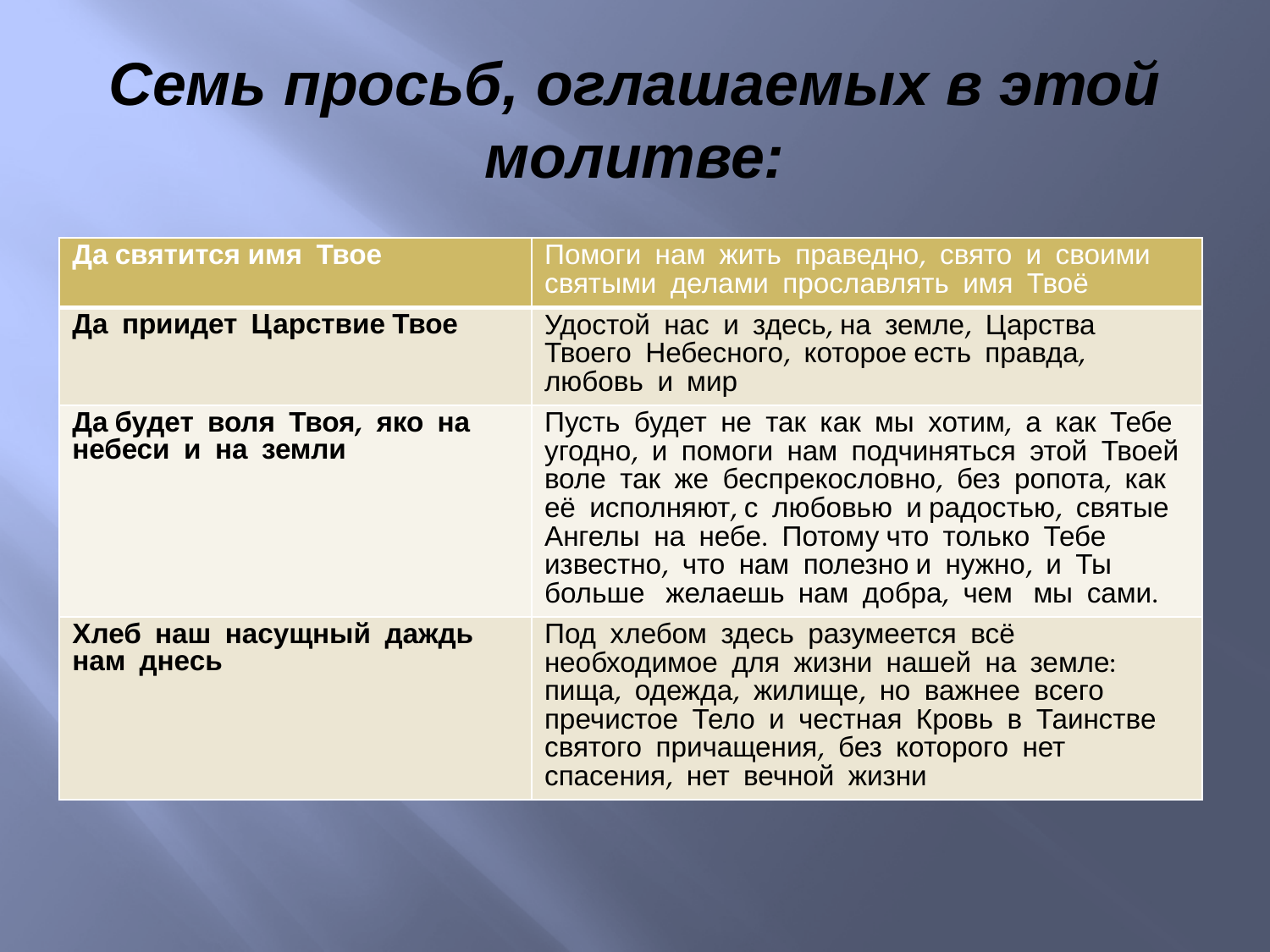

# Семь просьб, оглашаемых в этой молитве:
| Да святится имя Твое | Помоги нам жить праведно, свято и своими святыми делами прославлять имя Твоё |
| --- | --- |
| Да приидет Царствие Твое | Удостой нас и здесь, на земле, Царства Твоего Небесного, которое есть правда, любовь и мир |
| Да будет воля Твоя, яко на небеси и на земли | Пусть будет не так как мы хотим, а как Тебе угодно, и помоги нам подчиняться этой Твоей воле так же беспрекословно, без ропота, как её исполняют, с любовью и радостью, святые Ангелы на небе. Потому что только Тебе известно, что нам полезно и нужно, и Ты больше желаешь нам добра, чем мы сами. |
| Хлеб наш насущный даждь нам днесь | Под хлебом здесь разумеется всё необходимое для жизни нашей на земле: пища, одежда, жилище, но важнее всего пречистое Тело и честная Кровь в Таинстве святого причащения, без которого нет спасения, нет вечной жизни |